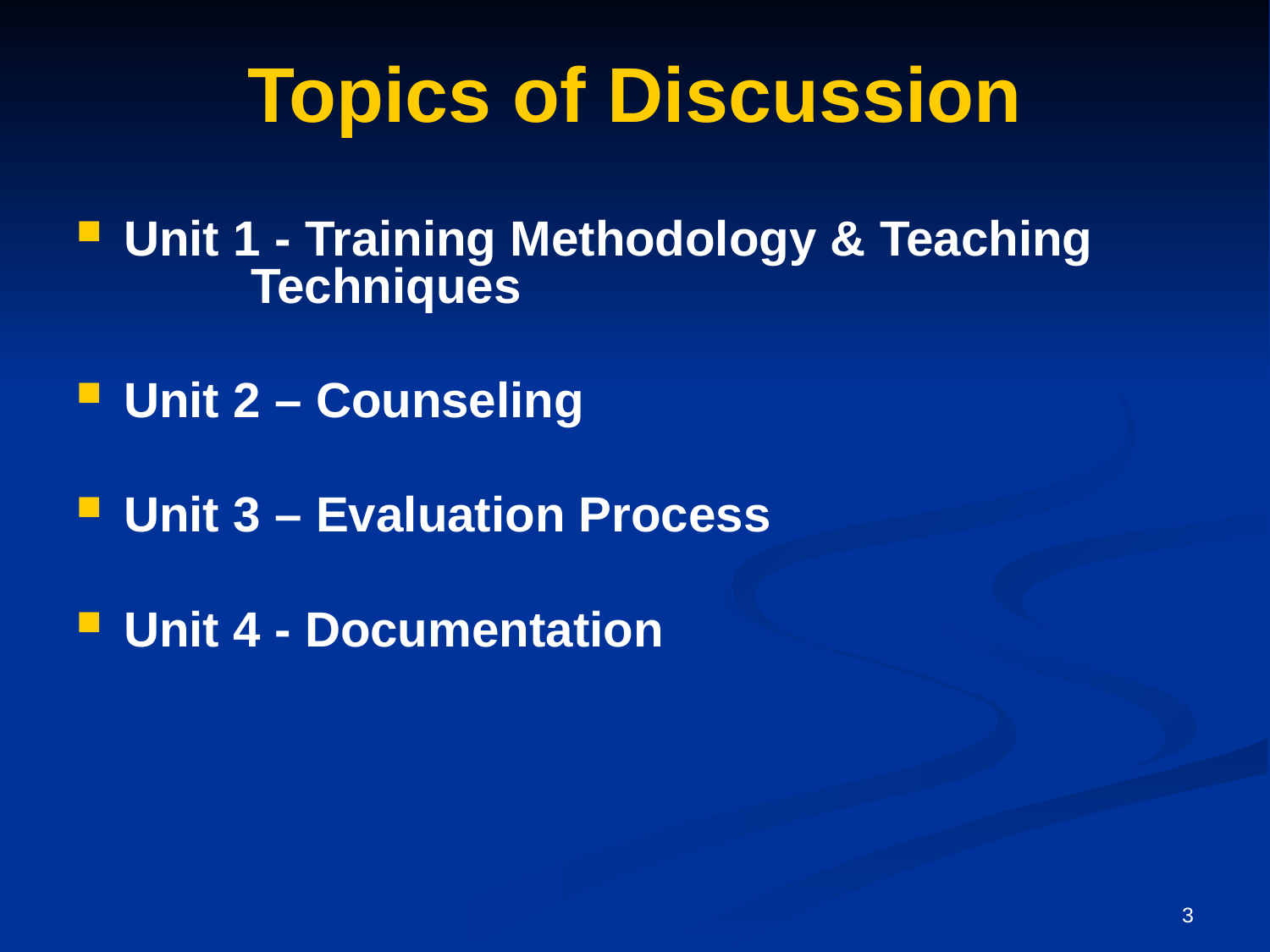

# Topics of Discussion
Unit 1 - Training Methodology & Teaching 	     	Techniques

Unit 2 – Counseling

Unit 3 – Evaluation Process

Unit 4 - Documentation

3